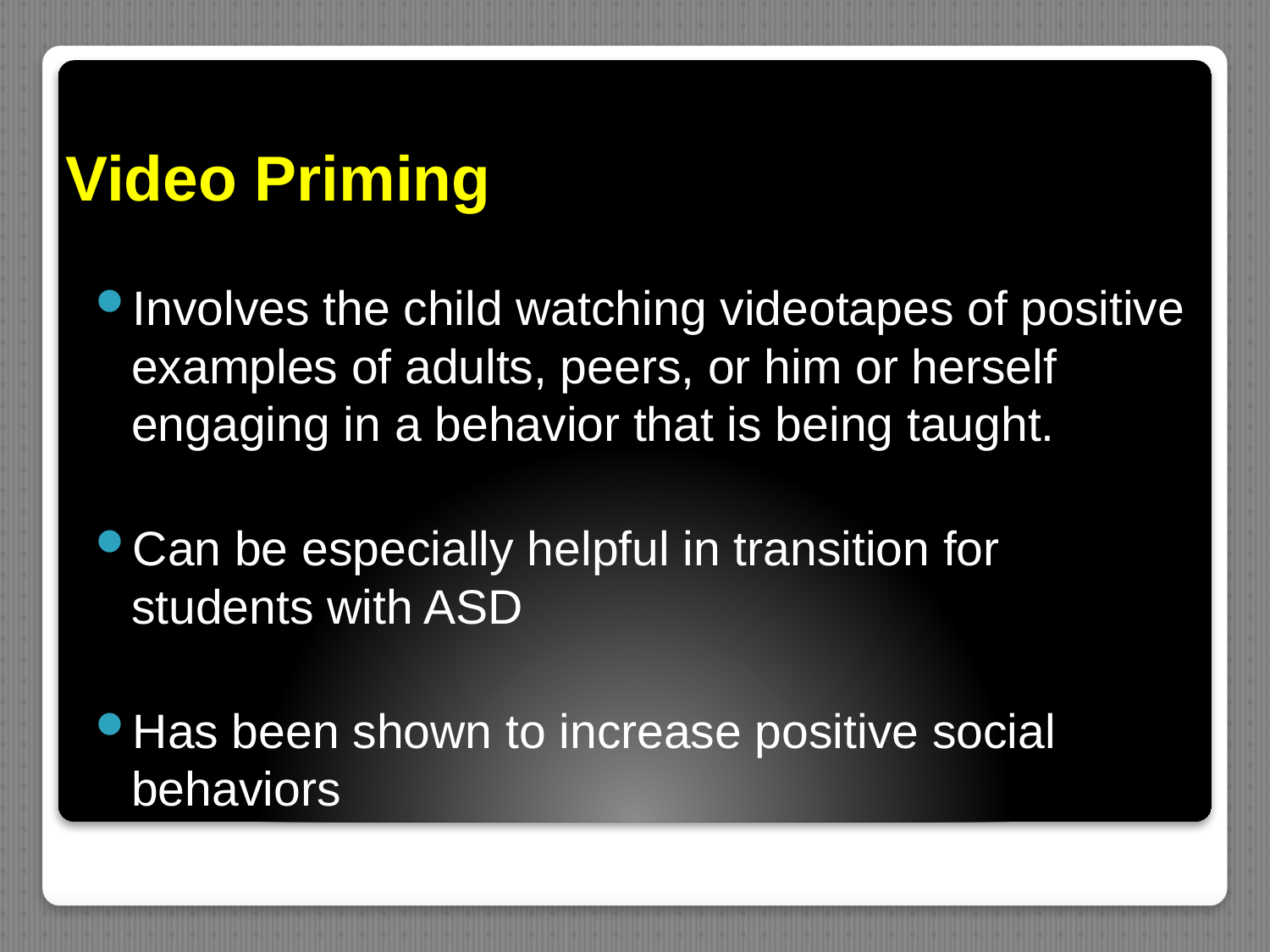

# Video Priming
Involves the child watching videotapes of positive examples of adults, peers, or him or herself engaging in a behavior that is being taught.

Can be especially helpful in transition for students with ASD

Has been shown to increase positive social behaviors